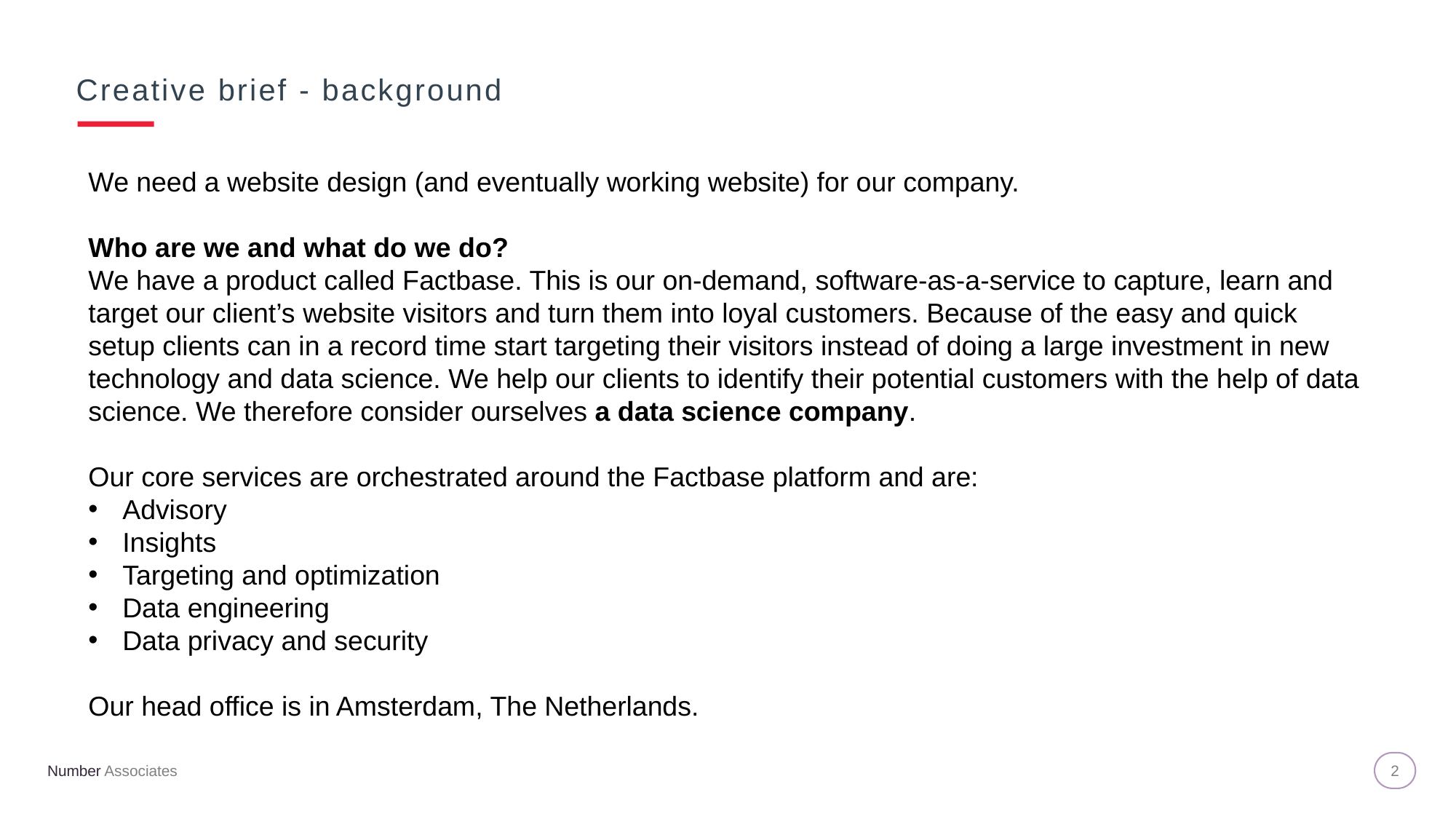

Creative brief - background
We need a website design (and eventually working website) for our company.

Who are we and what do we do?
We have a product called Factbase. This is our on-demand, software-as-a-service to capture, learn and target our client’s website visitors and turn them into loyal customers. Because of the easy and quick setup clients can in a record time start targeting their visitors instead of doing a large investment in new technology and data science. We help our clients to identify their potential customers with the help of data science. We therefore consider ourselves a data science company.

Our core services are orchestrated around the Factbase platform and are:
Advisory
Insights
Targeting and optimization
Data engineering
Data privacy and security

Our head office is in Amsterdam, The Netherlands.
2